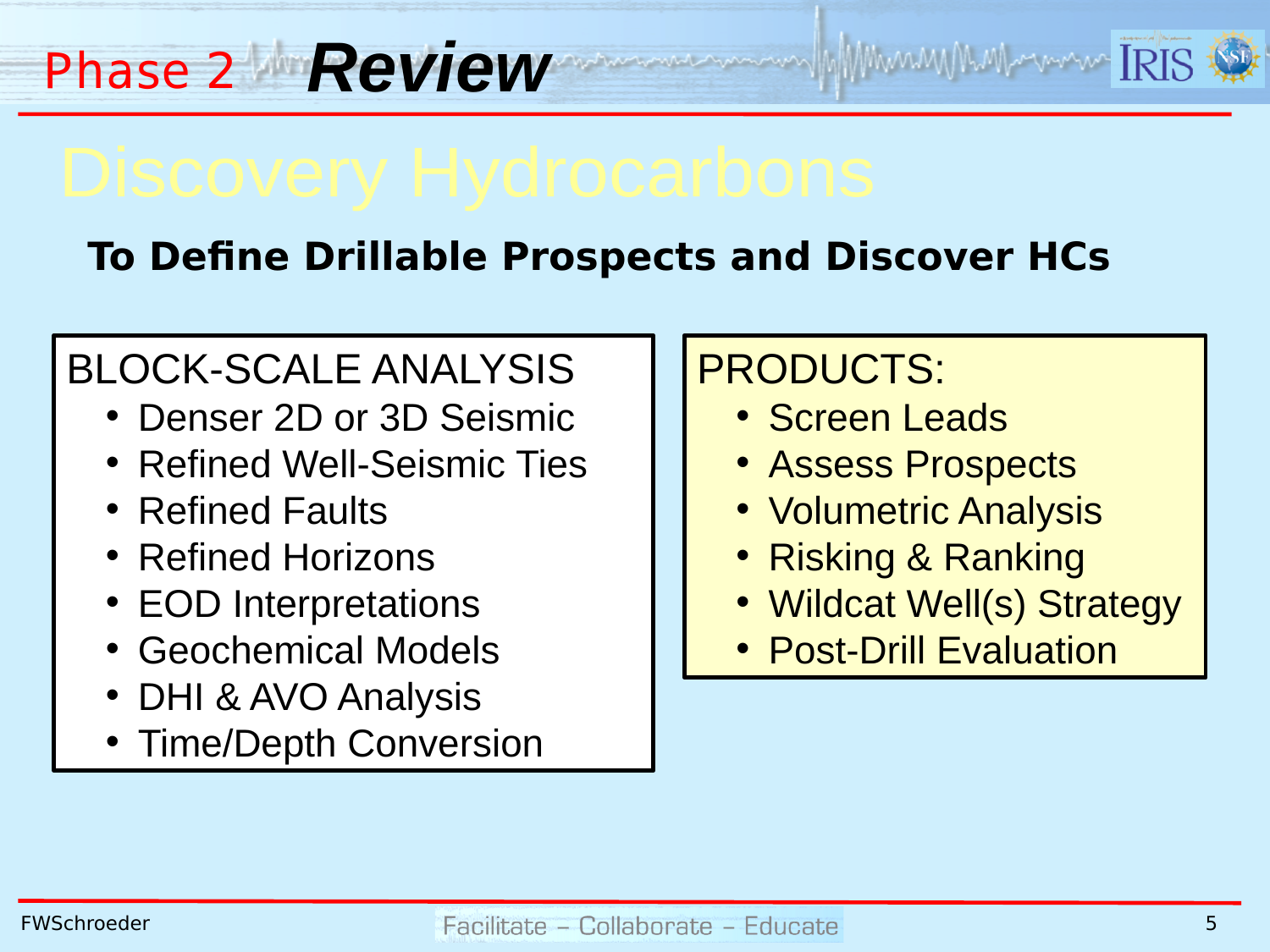

Review
# Phase 2
Discovery Hydrocarbons

To Define Drillable Prospects and Discover HCs
BLOCK-SCALE ANALYSIS
Denser 2D or 3D Seismic
Refined Well-Seismic Ties
Refined Faults
Refined Horizons
EOD Interpretations
Geochemical Models
DHI & AVO Analysis
Time/Depth Conversion
PRODUCTS:
Screen Leads
Assess Prospects
Volumetric Analysis
Risking & Ranking
Wildcat Well(s) Strategy
Post-Drill Evaluation